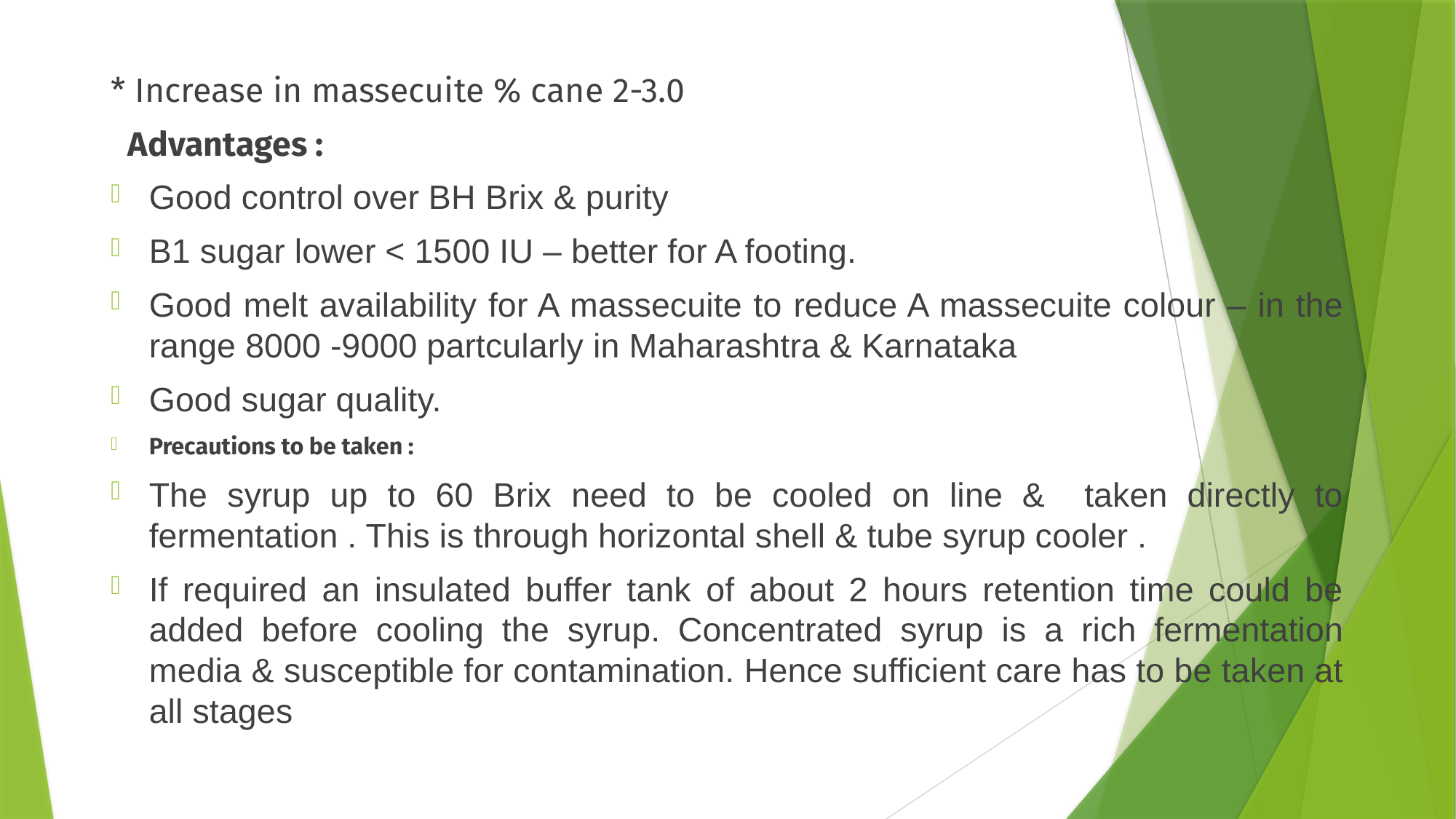

* Increase in massecuite % cane 2-3.0
   Advantages :
Good control over BH Brix & purity
B1 sugar lower < 1500 IU – better for A footing.
Good melt availability for A massecuite to reduce A massecuite colour – in the range 8000 -9000 partcularly in Maharashtra & Karnataka
Good sugar quality.
Precautions to be taken :
The syrup up to 60 Brix need to be cooled on line &  taken directly to fermentation . This is through horizontal shell & tube syrup cooler .
If required an insulated buffer tank of about 2 hours retention time could be added before cooling the syrup. Concentrated syrup is a rich fermentation media & susceptible for contamination. Hence sufficient care has to be taken at all stages